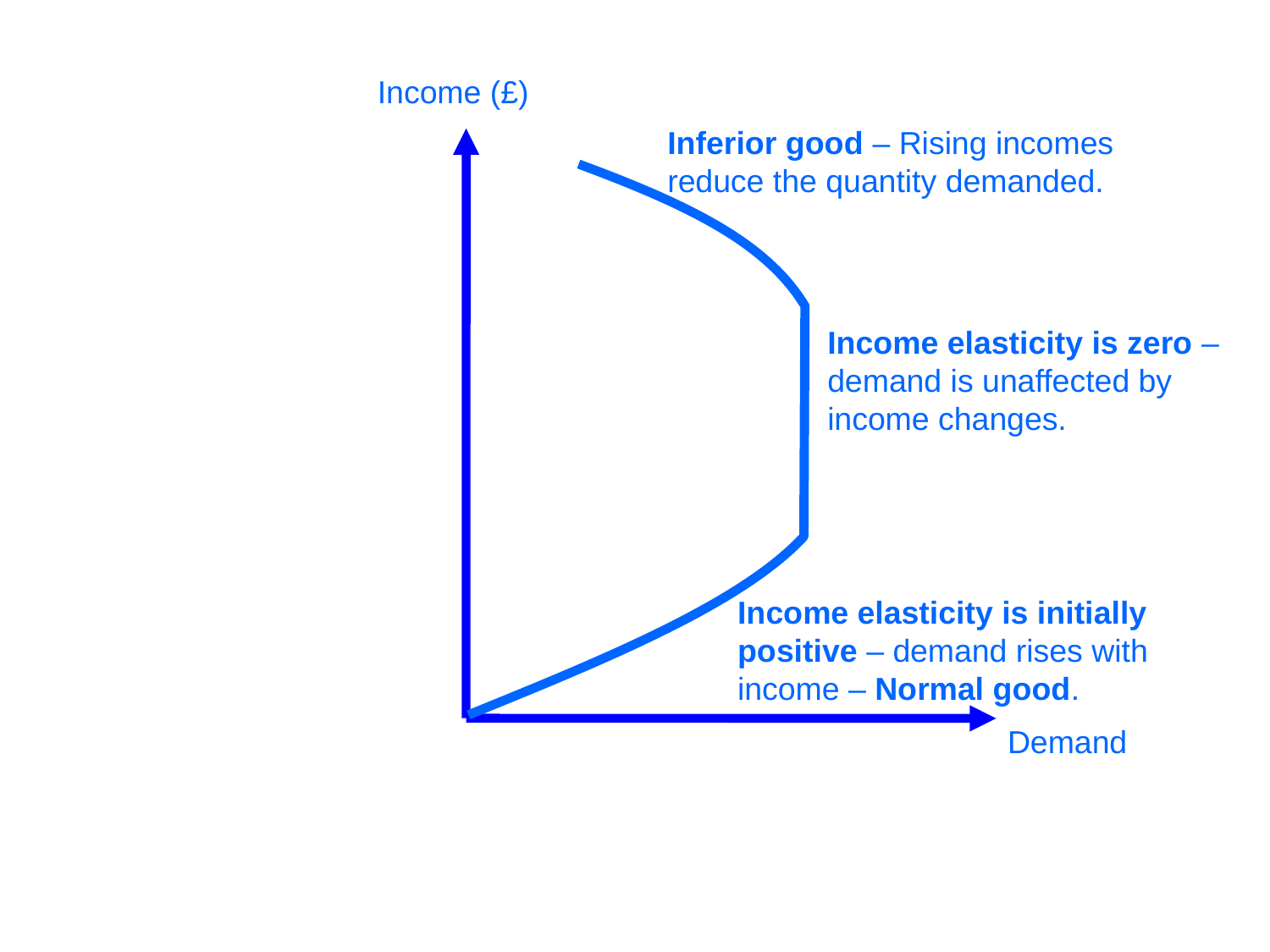

Income (£)
Inferior good – Rising incomes reduce the quantity demanded.

Income elasticity is zero – demand is unaffected by income changes.
Income elasticity is initially positive – demand rises with income – Normal good.
Demand